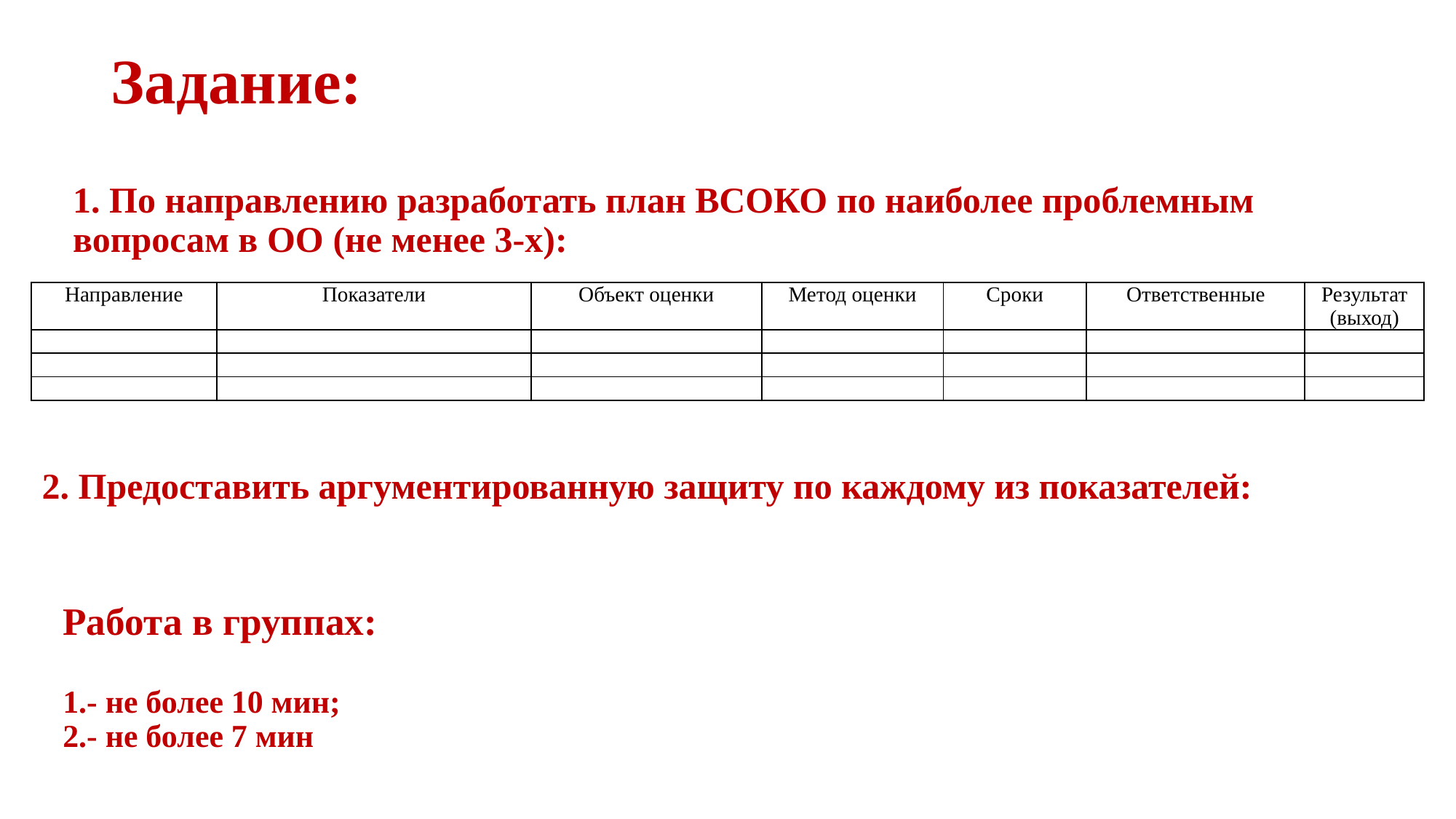

# Задание:
1. По направлению разработать план ВСОКО по наиболее проблемным вопросам в ОО (не менее 3-х):
| Направление | Показатели | Объект оценки | Метод оценки | Сроки | Ответственные | Результат (выход) |
| --- | --- | --- | --- | --- | --- | --- |
|  |  |  |  |  |  |  |
|  |  |  |  |  |  |  |
|  |  |  |  |  |  |  |
2. Предоставить аргументированную защиту по каждому из показателей:
Работа в группах:

1.- не более 10 мин;
2.- не более 7 мин